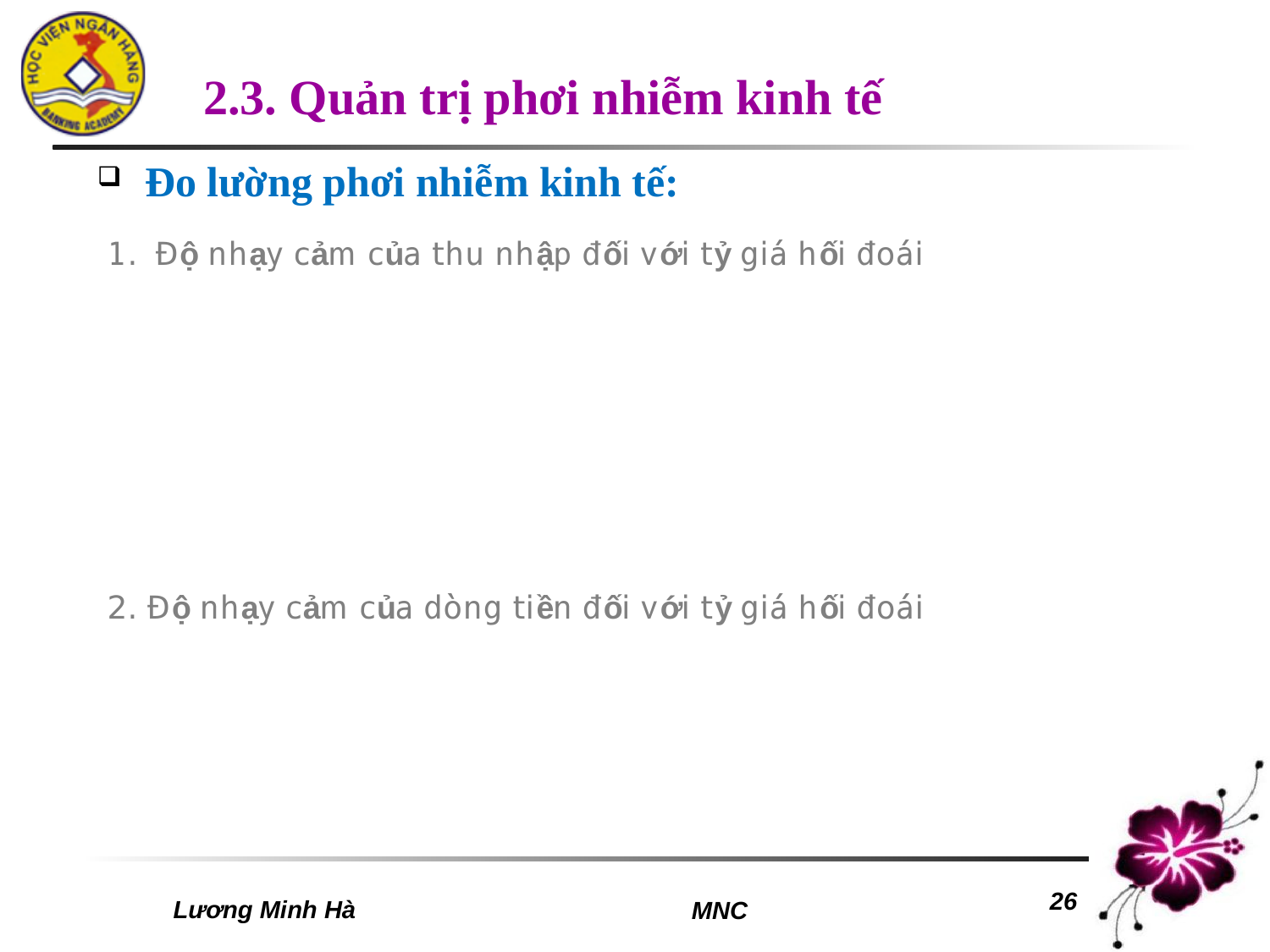

# 2.3. Quản trị phơi nhiễm kinh tế
Đo lường phơi nhiễm kinh tế:
Độ nhạy cảm của thu nhập đối với tỷ giá hối đoái

2. Độ nhạy cảm của dòng tiền đối với tỷ giá hối đoái
Lương Minh Hà